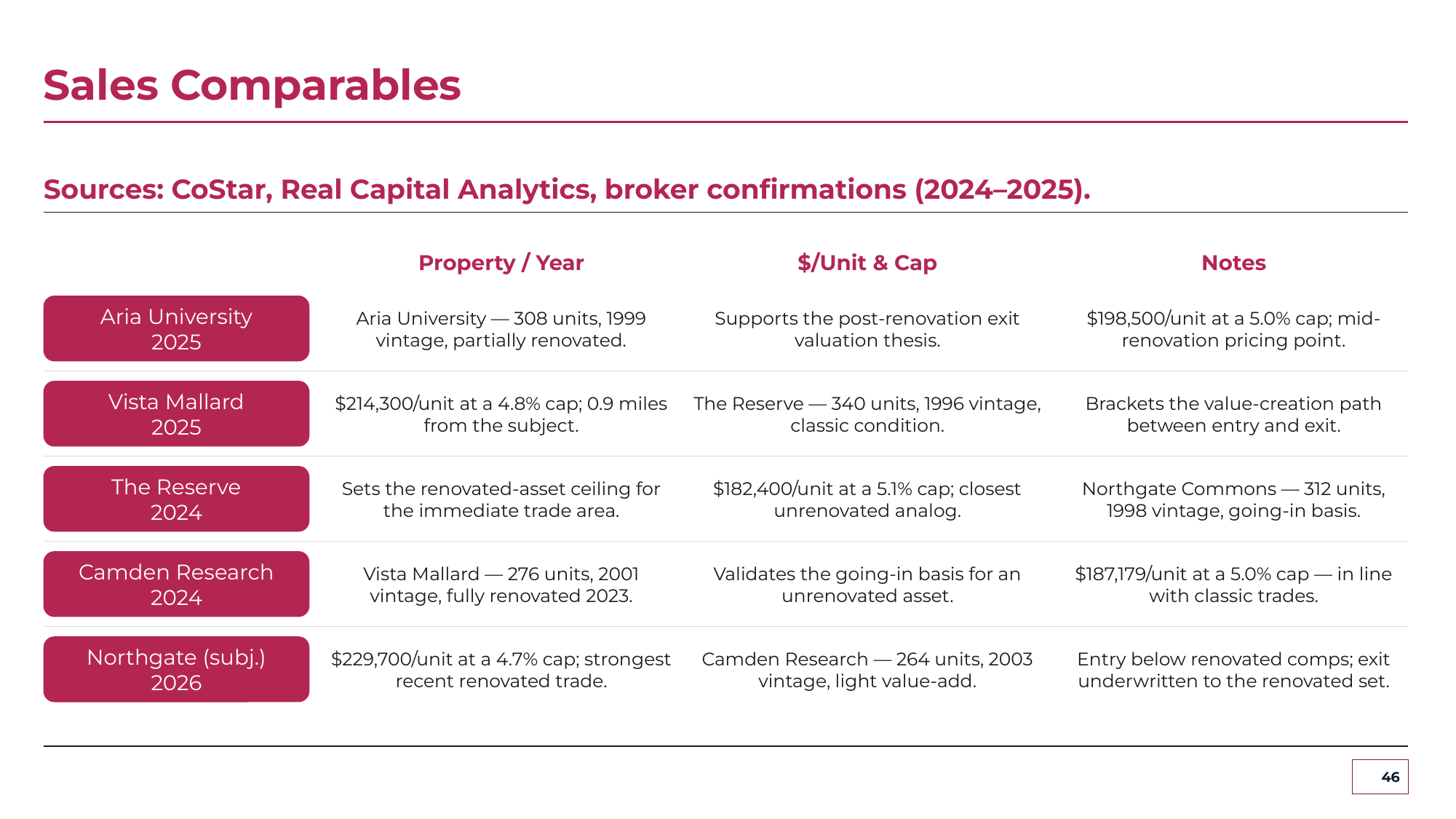

# Sales Comparables
Sources: CoStar, Real Capital Analytics, broker confirmations (2024–2025).
Property / Year
$/Unit & Cap
Notes
Aria University
2025
Aria University — 308 units, 1999 vintage, partially renovated.
Supports the post-renovation exit valuation thesis.
$198,500/unit at a 5.0% cap; mid-renovation pricing point.
Vista Mallard
2025
$214,300/unit at a 4.8% cap; 0.9 miles from the subject.
The Reserve — 340 units, 1996 vintage, classic condition.
Brackets the value-creation path between entry and exit.
The Reserve
2024
Sets the renovated-asset ceiling for the immediate trade area.
$182,400/unit at a 5.1% cap; closest unrenovated analog.
Northgate Commons — 312 units, 1998 vintage, going-in basis.
Camden Research
2024
Vista Mallard — 276 units, 2001 vintage, fully renovated 2023.
Validates the going-in basis for an unrenovated asset.
$187,179/unit at a 5.0% cap — in line with classic trades.
Northgate (subj.)
2026
$229,700/unit at a 4.7% cap; strongest recent renovated trade.
Camden Research — 264 units, 2003 vintage, light value-add.
Entry below renovated comps; exit underwritten to the renovated set.
46